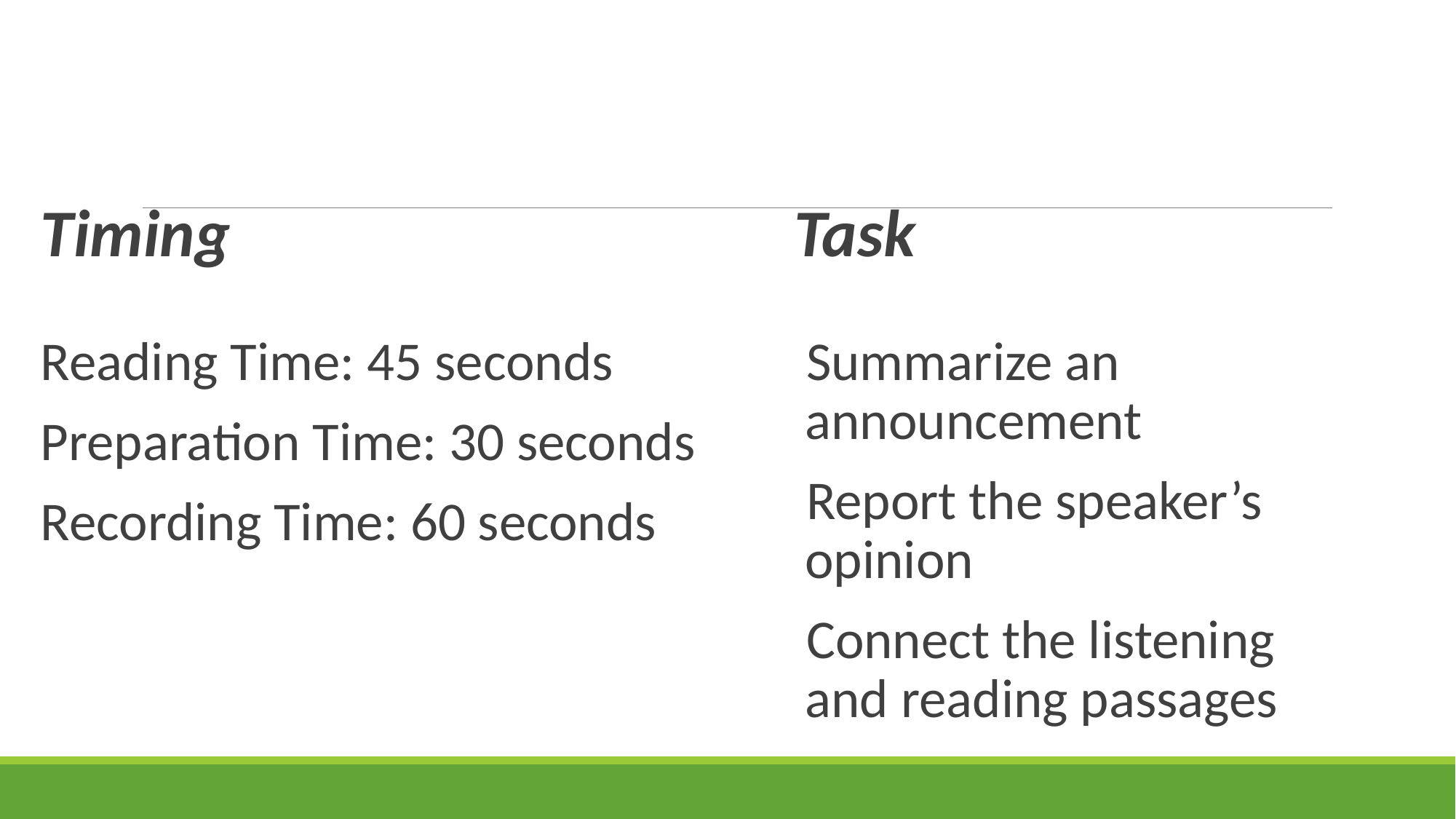

#

Timing

Reading Time: 45 seconds
Preparation Time: 30 seconds
Recording Time: 60 seconds

Task

Summarize an announcement
Report the speaker’s opinion
Connect the listening and reading passages